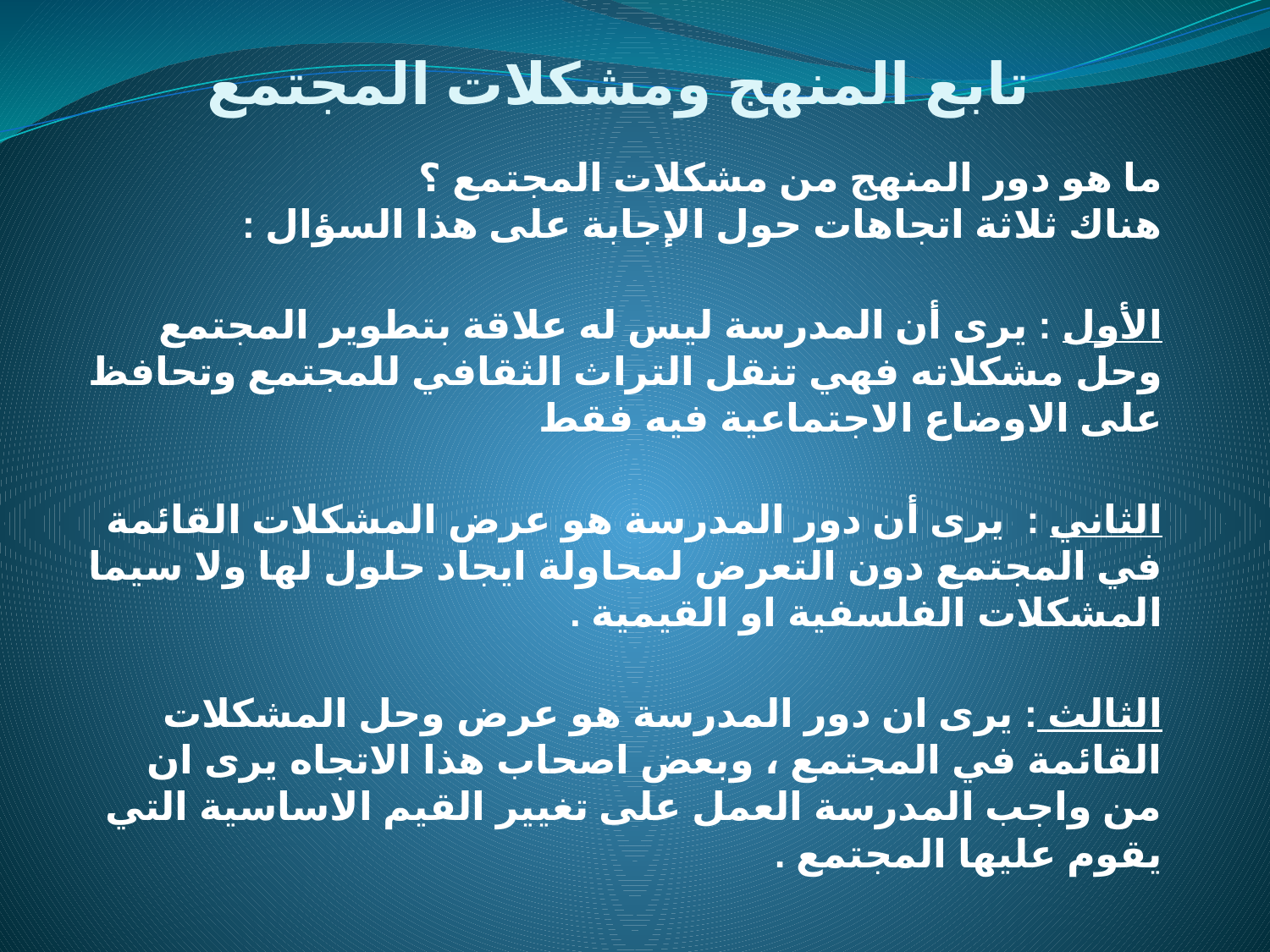

# تابع المنهج ومشكلات المجتمع
ما هو دور المنهج من مشكلات المجتمع ؟
هناك ثلاثة اتجاهات حول الإجابة على هذا السؤال :
الأول : يرى أن المدرسة ليس له علاقة بتطوير المجتمع وحل مشكلاته فهي تنقل التراث الثقافي للمجتمع وتحافظ على الاوضاع الاجتماعية فيه فقط
الثاني :  يرى أن دور المدرسة هو عرض المشكلات القائمة في المجتمع دون التعرض لمحاولة ايجاد حلول لها ولا سيما المشكلات الفلسفية او القيمية .
الثالث : يرى ان دور المدرسة هو عرض وحل المشكلات القائمة في المجتمع ، وبعض اصحاب هذا الاتجاه يرى ان من واجب المدرسة العمل على تغيير القيم الاساسية التي يقوم عليها المجتمع .